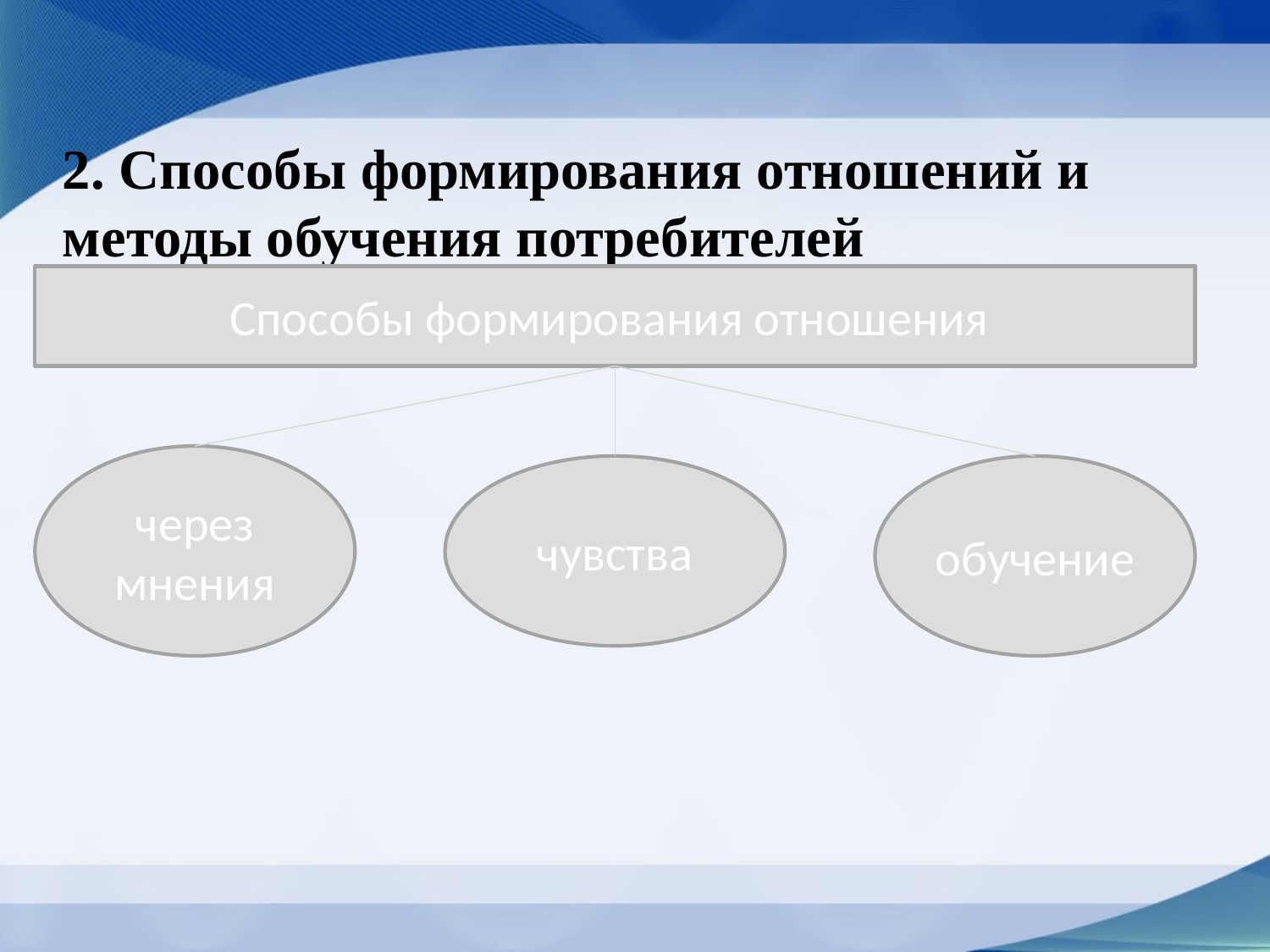

# 2. Способы формирования отношений и методы обучения потребителей
Способы формирования отношения

через мнения
чувства
обучение